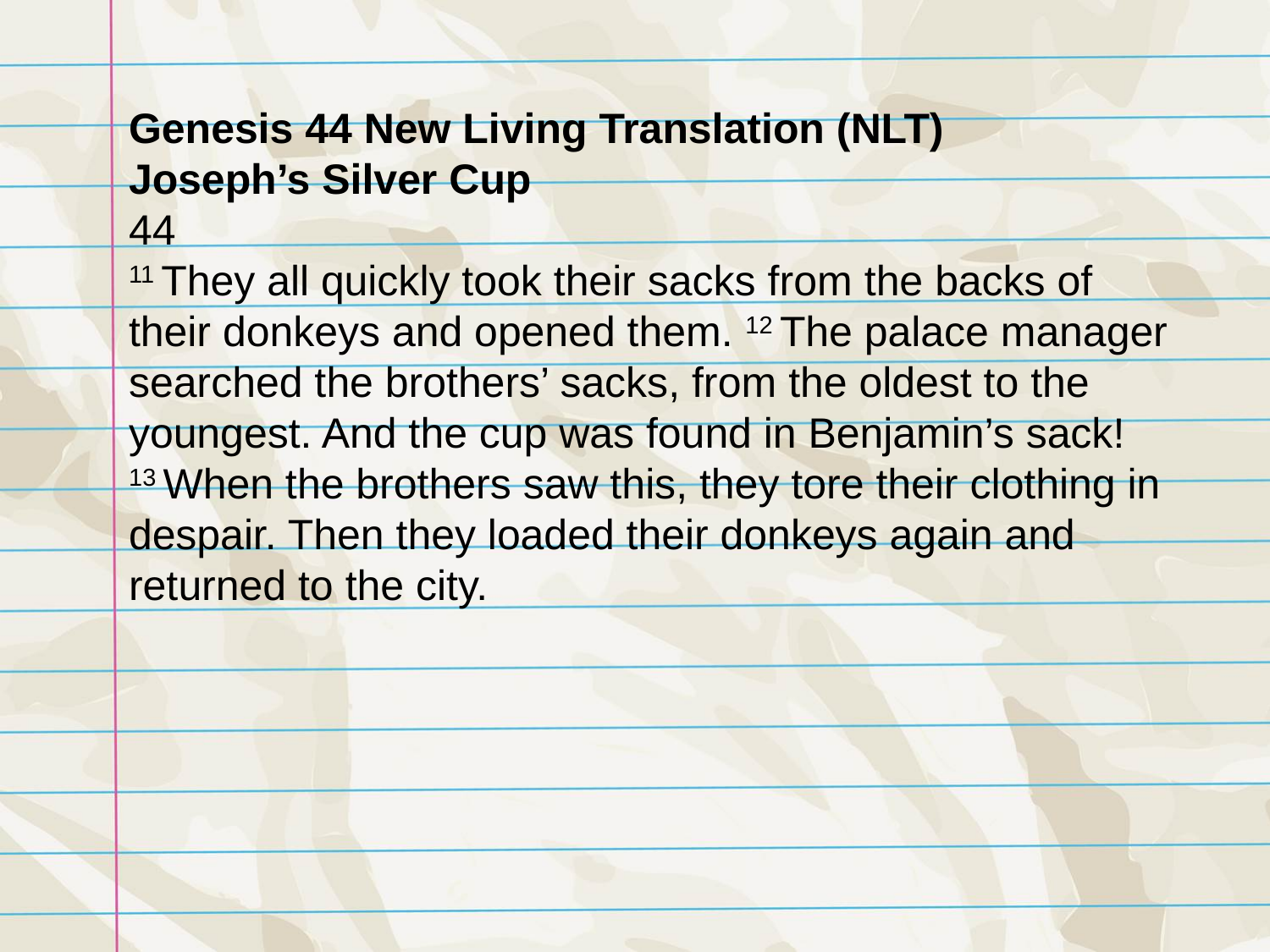

Genesis 44 New Living Translation (NLT)
Joseph’s Silver Cup
44
11 They all quickly took their sacks from the backs of their donkeys and opened them. 12 The palace manager searched the brothers’ sacks, from the oldest to the youngest. And the cup was found in Benjamin’s sack! 13 When the brothers saw this, they tore their clothing in despair. Then they loaded their donkeys again and returned to the city.